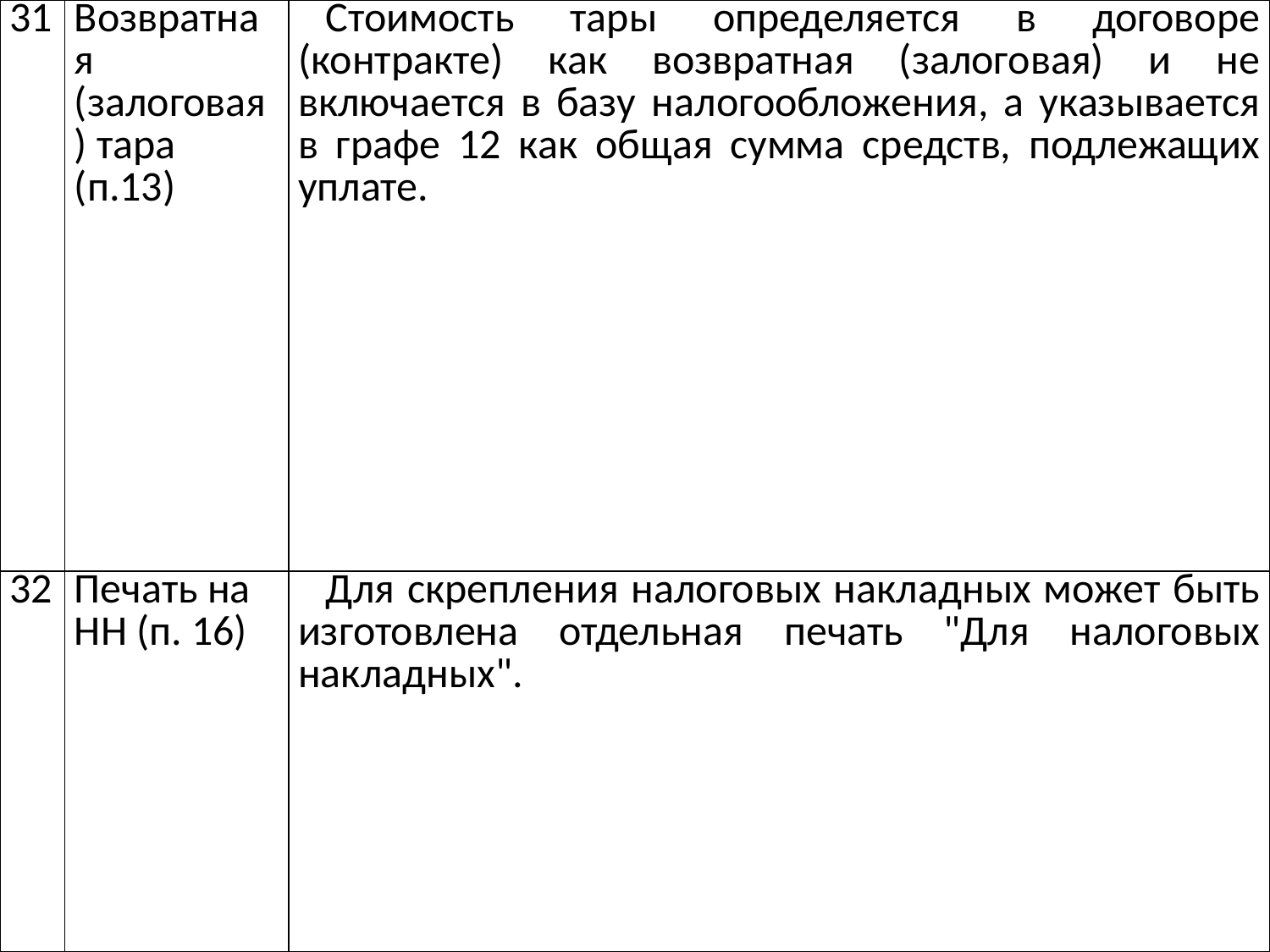

| 31 | Возвратная (залоговая) тара (п.13) | Стоимость тары определяется в договоре (контракте) как возвратная (залоговая) и не включается в базу налогообложения, а указывается в графе 12 как общая сумма средств, подлежащих уплате. |
| --- | --- | --- |
| 32 | Печать на НН (п. 16) | Для скрепления налоговых накладных может быть изготовлена отдельная печать "Для налоговых накладных". |